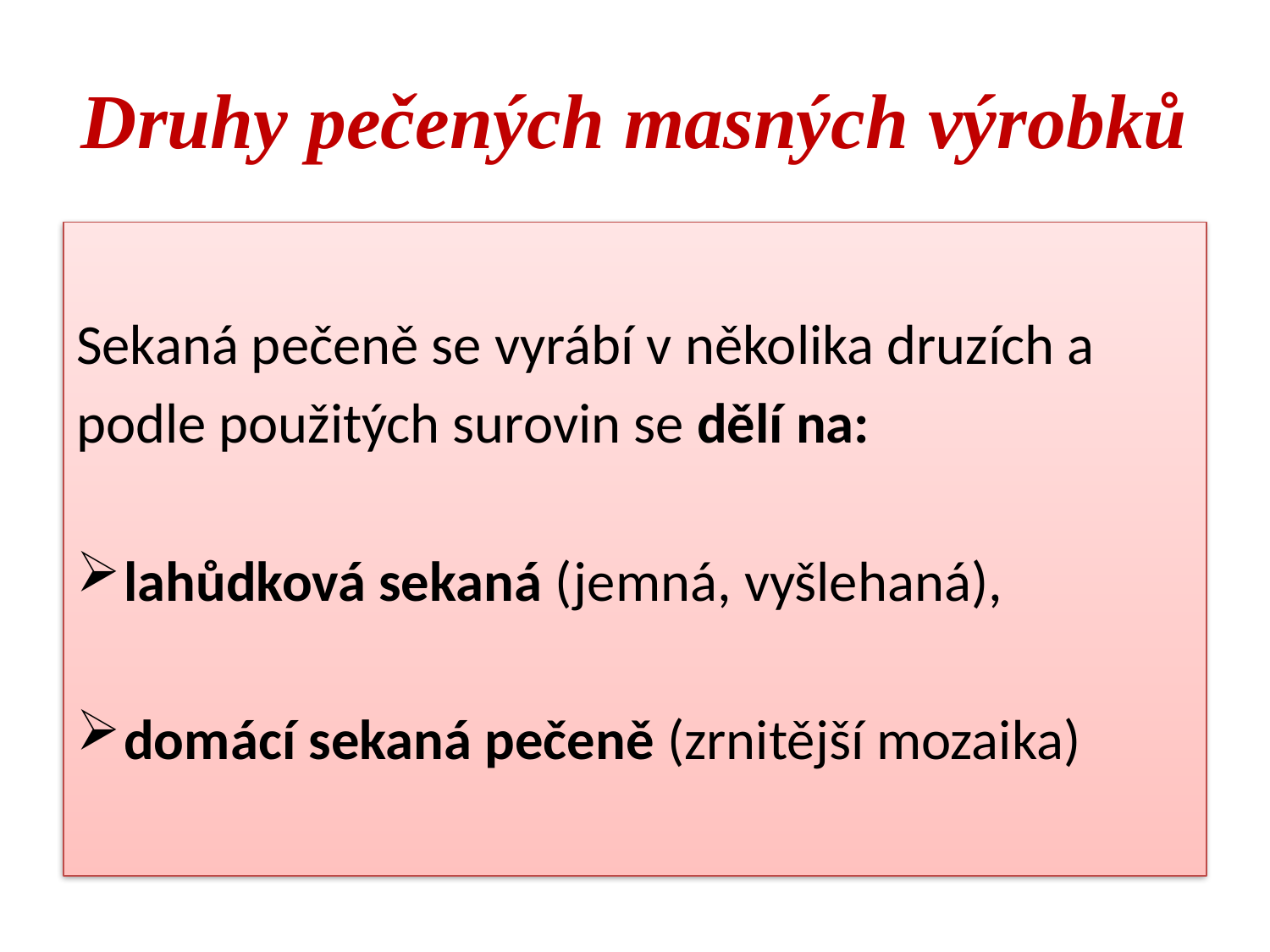

# Druhy pečených masných výrobků

Sekaná pečeně se vyrábí v několika druzích a
podle použitých surovin se dělí na:

lahůdková sekaná (jemná, vyšlehaná),

domácí sekaná pečeně (zrnitější mozaika)